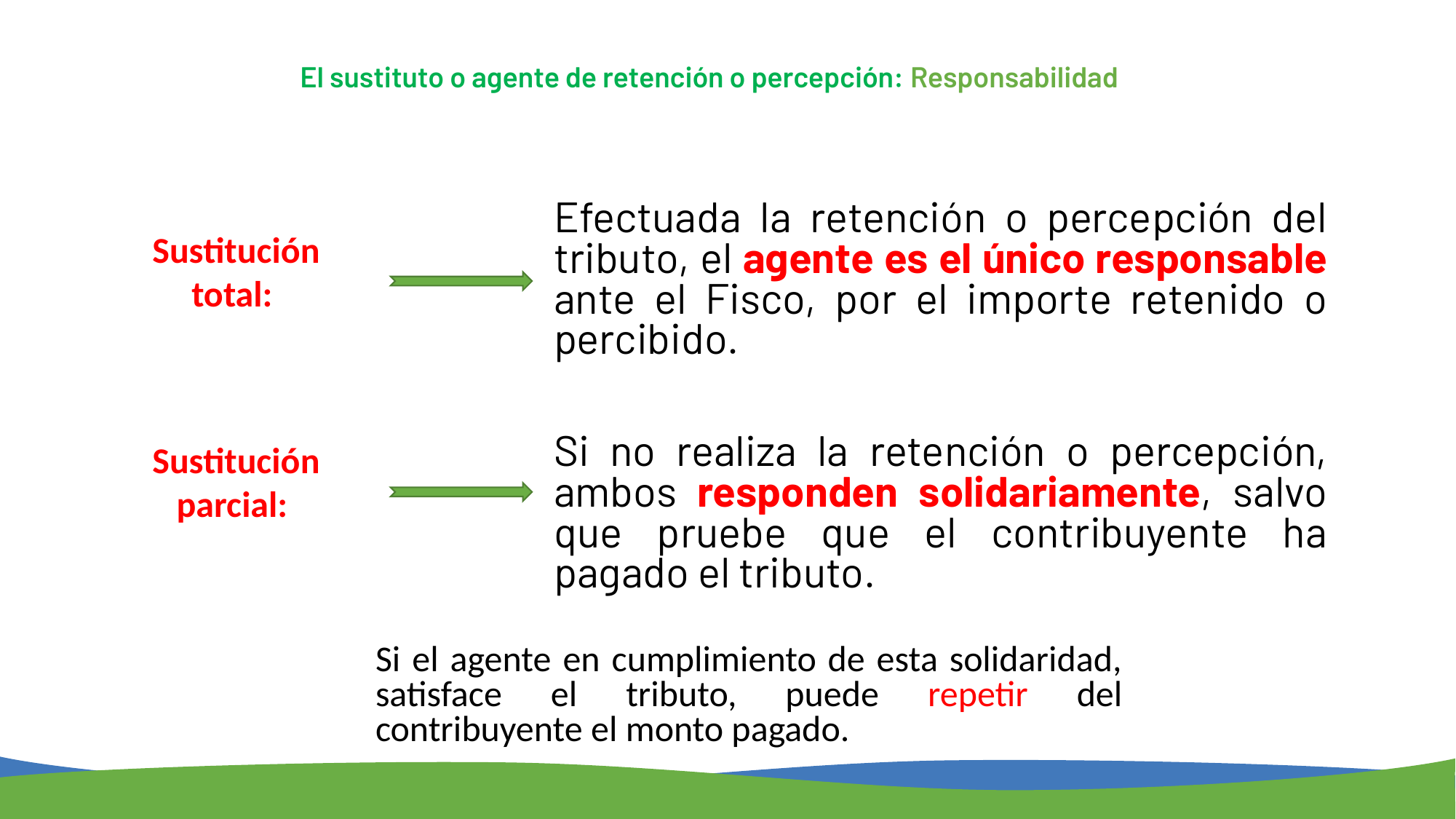

El sustituto o agente de retención o percepción: Responsabilidad

Efectuada la retención o percepción del tributo, el agente es el único responsable ante el Fisco, por el importe retenido o percibido.

Si no realiza la retención o percepción, ambos responden solidariamente, salvo que pruebe que el contribuyente ha pagado el tributo.

Sustitución total:

Sustitución parcial:

Si el agente en cumplimiento de esta solidaridad, satisface el tributo, puede repetir del contribuyente el monto pagado.